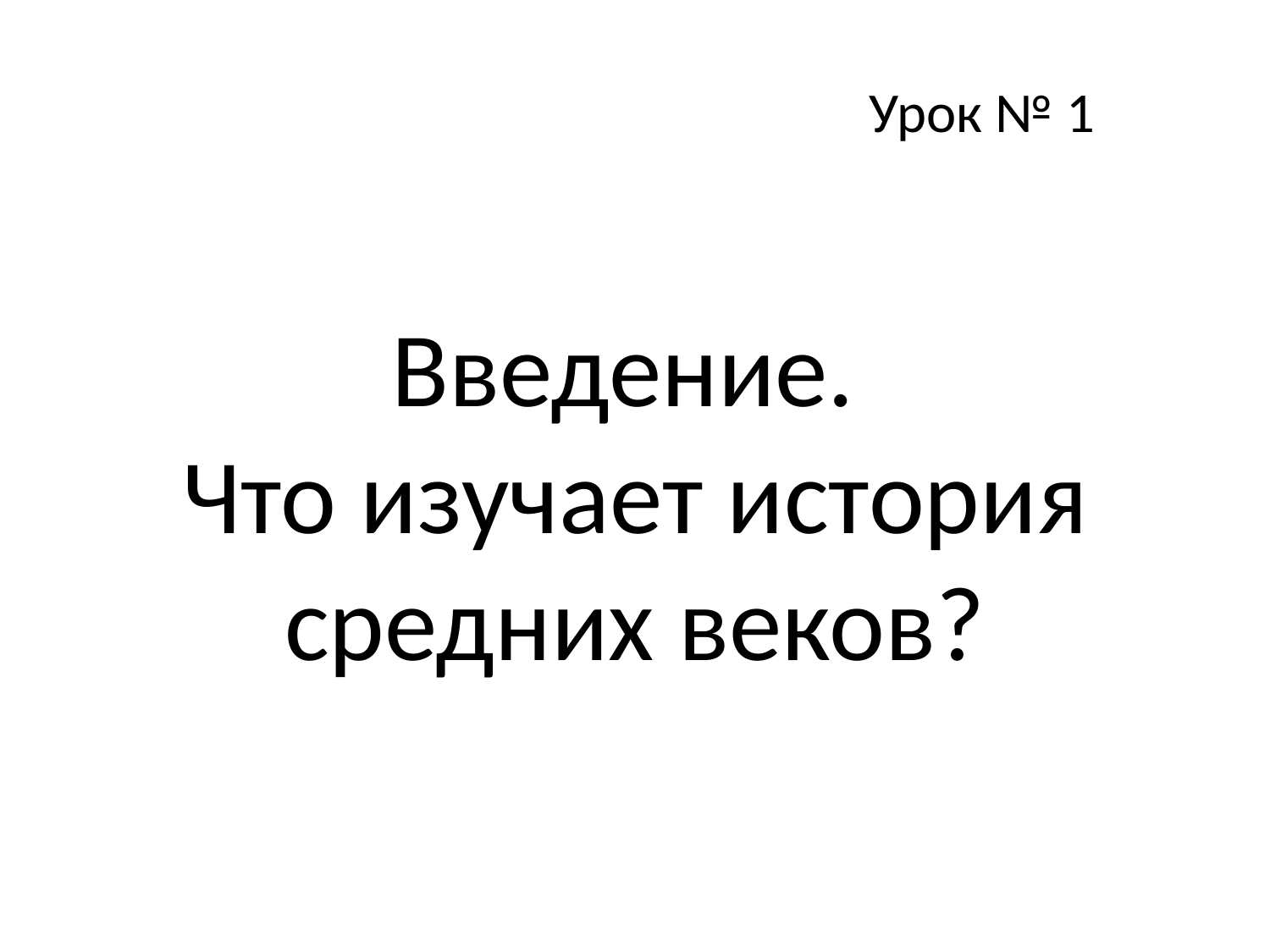

Урок № 1
# Введение. Что изучает история средних веков?